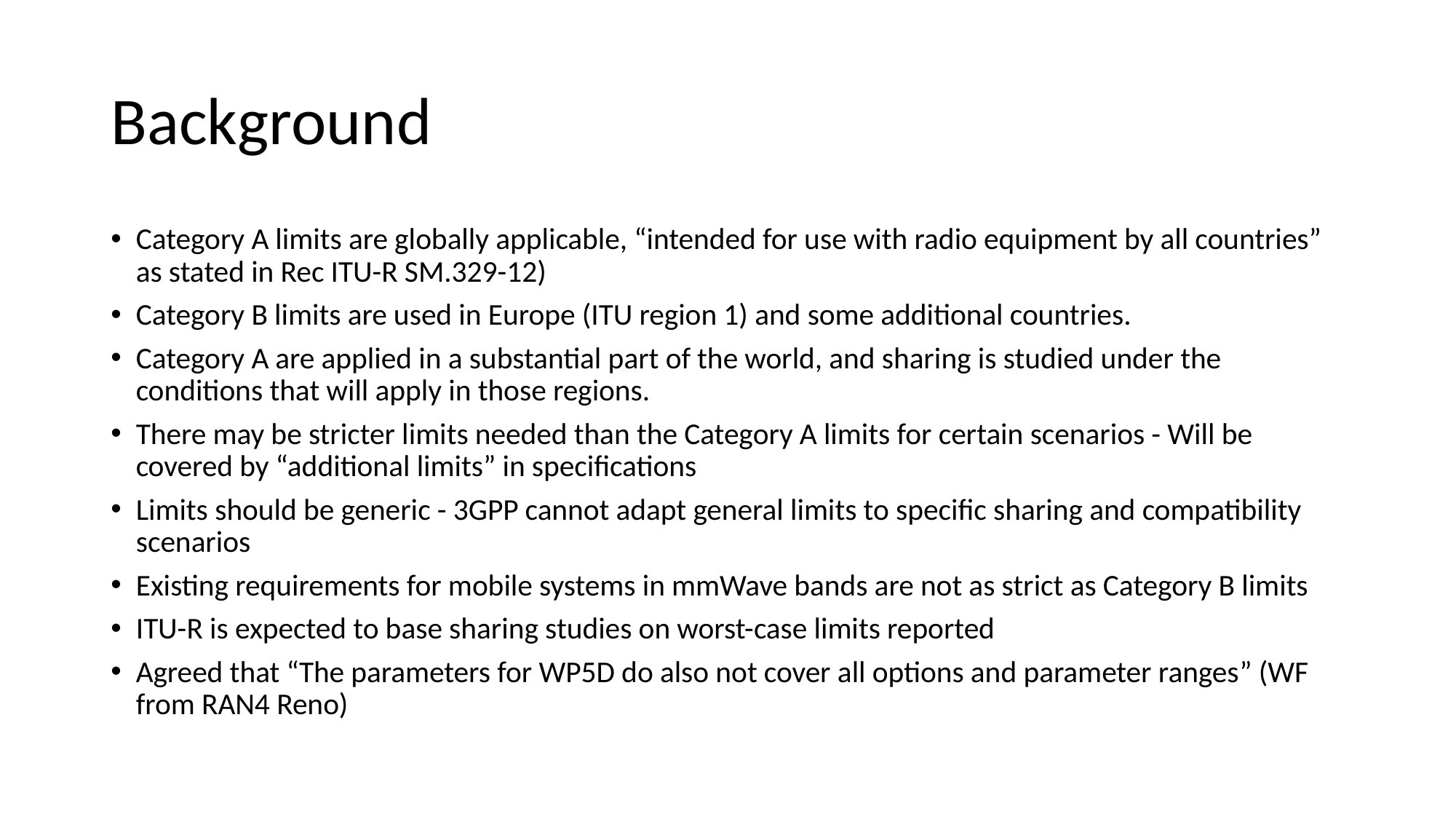

# Background
Category A limits are globally applicable, “intended for use with radio equipment by all countries” as stated in Rec ITU-R SM.329-12)
Category B limits are used in Europe (ITU region 1) and some additional countries.
Category A are applied in a substantial part of the world, and sharing is studied under the conditions that will apply in those regions.
There may be stricter limits needed than the Category A limits for certain scenarios - Will be covered by “additional limits” in specifications
Limits should be generic - 3GPP cannot adapt general limits to specific sharing and compatibility scenarios
Existing requirements for mobile systems in mmWave bands are not as strict as Category B limits
ITU-R is expected to base sharing studies on worst-case limits reported
Agreed that “The parameters for WP5D do also not cover all options and parameter ranges” (WF from RAN4 Reno)